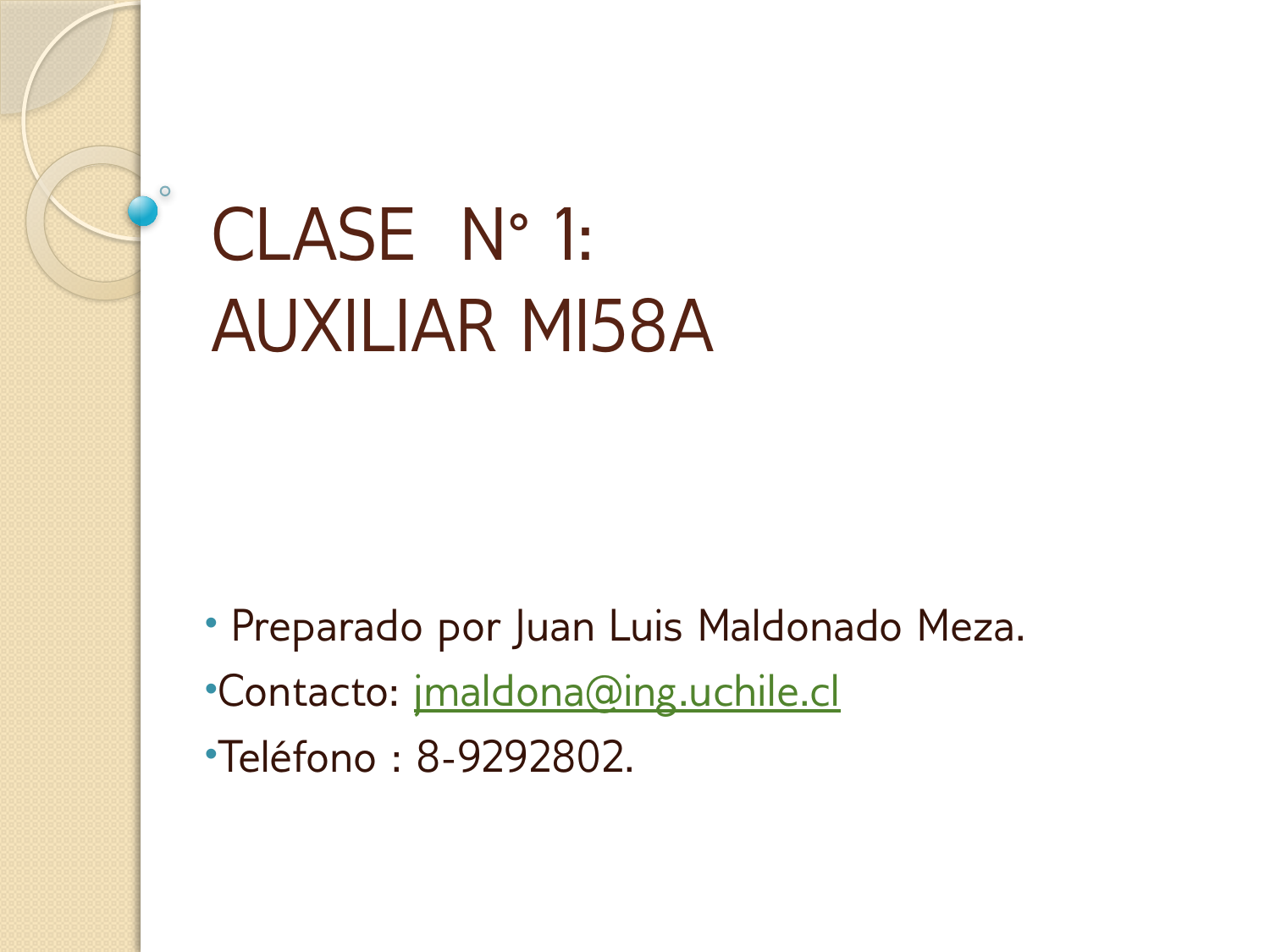

# CLASE  N° 1: AUXILIAR MI58A
 Preparado por Juan Luis Maldonado Meza.
Contacto: jmaldona@ing.uchile.cl
Teléfono : 8-9292802.